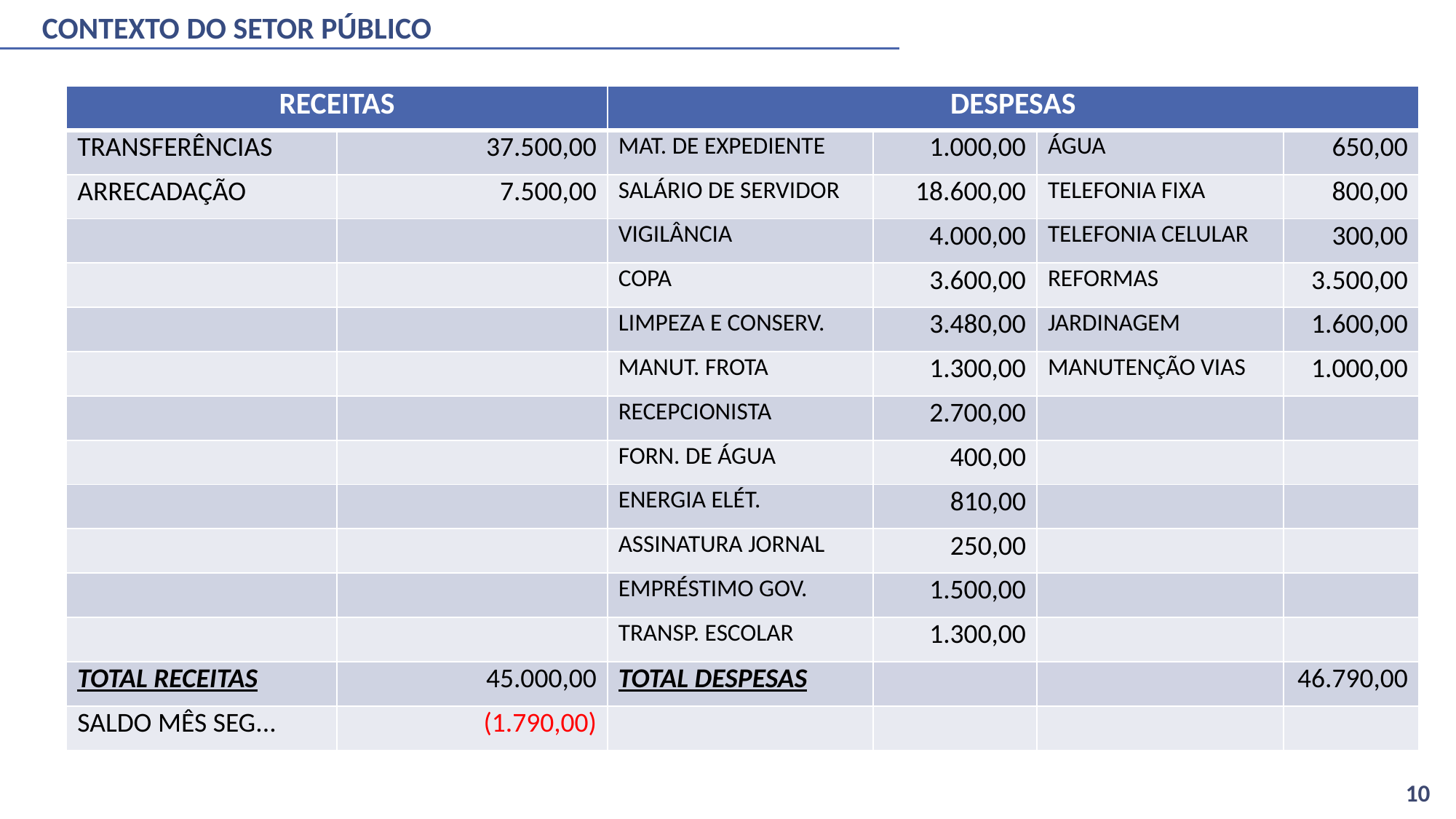

# CONTEXTO DO SETOR PÚBLICO
| RECEITAS |  | DESPESAS |  |  |  |
| --- | --- | --- | --- | --- | --- |
| TRANSFERÊNCIAS | 37.500,00 | MAT. DE EXPEDIENTE | 1.000,00 | ÁGUA | 650,00 |
| ARRECADAÇÃO | 7.500,00 | SALÁRIO DE SERVIDOR | 18.600,00 | TELEFONIA FIXA | 800,00 |
|  |  | VIGILÂNCIA | 4.000,00 | TELEFONIA CELULAR | 300,00 |
|  |  | COPA | 3.600,00 | REFORMAS | 3.500,00 |
|  |  | LIMPEZA E CONSERV. | 3.480,00 | JARDINAGEM | 1.600,00 |
|  |  | MANUT. FROTA | 1.300,00 | MANUTENÇÃO VIAS | 1.000,00 |
|  |  | RECEPCIONISTA | 2.700,00 |  |  |
|  |  | FORN. DE ÁGUA | 400,00 |  |  |
|  |  | ENERGIA ELÉT. | 810,00 |  |  |
|  |  | ASSINATURA JORNAL | 250,00 |  |  |
|  |  | EMPRÉSTIMO GOV. | 1.500,00 |  |  |
|  |  | TRANSP. ESCOLAR | 1.300,00 |  |  |
| TOTAL RECEITAS | 45.000,00 | TOTAL DESPESAS |  |  | 46.790,00 |
| SALDO MÊS SEG... | (1.790,00) |  |  |  |  |
Orçamento Prefeitura Jara mês fevereiro/2016
10